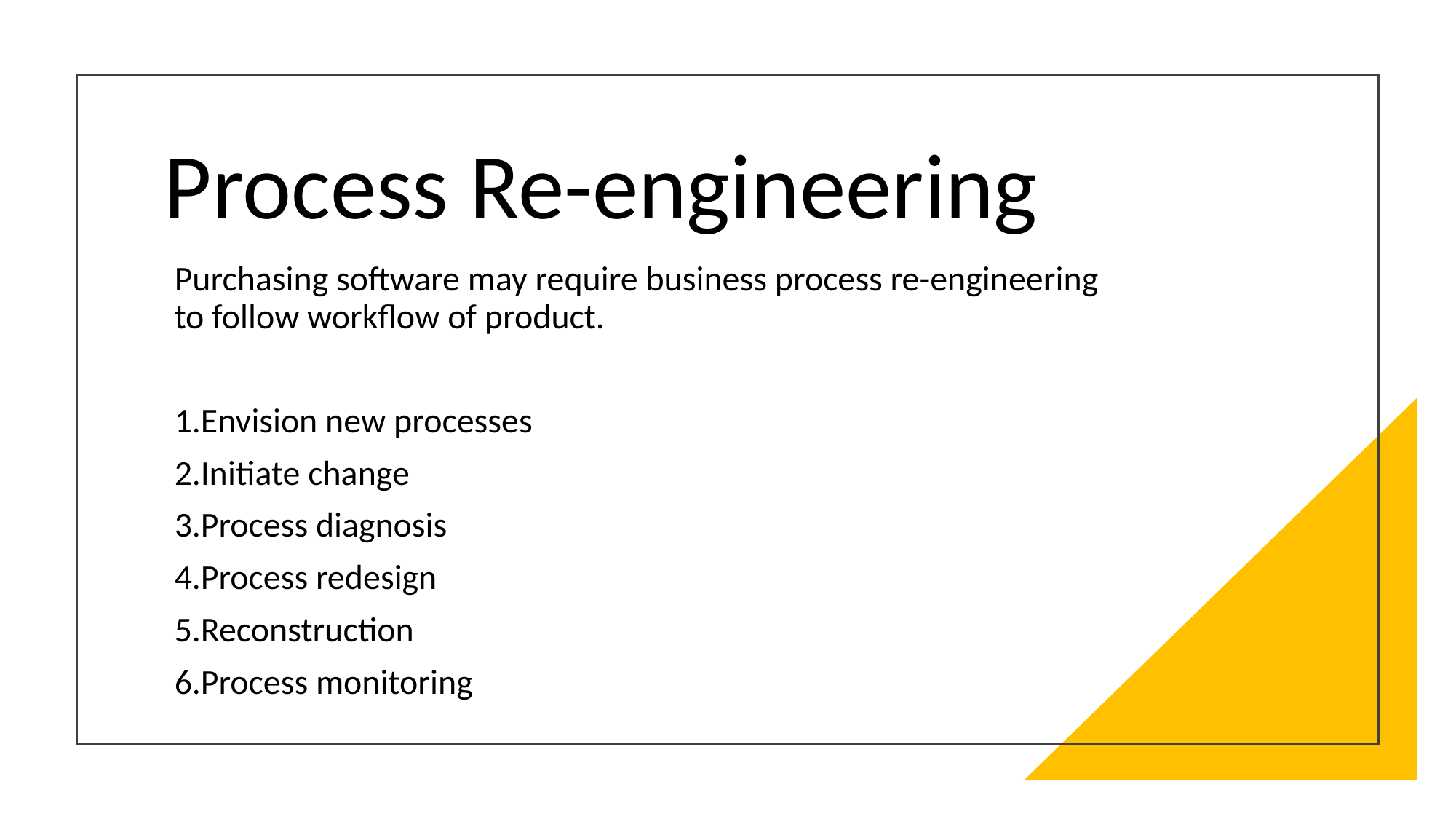

# Process Re-engineering
Purchasing software may require business process re-engineering to follow workflow of product.

Envision new processes
Initiate change
Process diagnosis
Process redesign
Reconstruction
Process monitoring